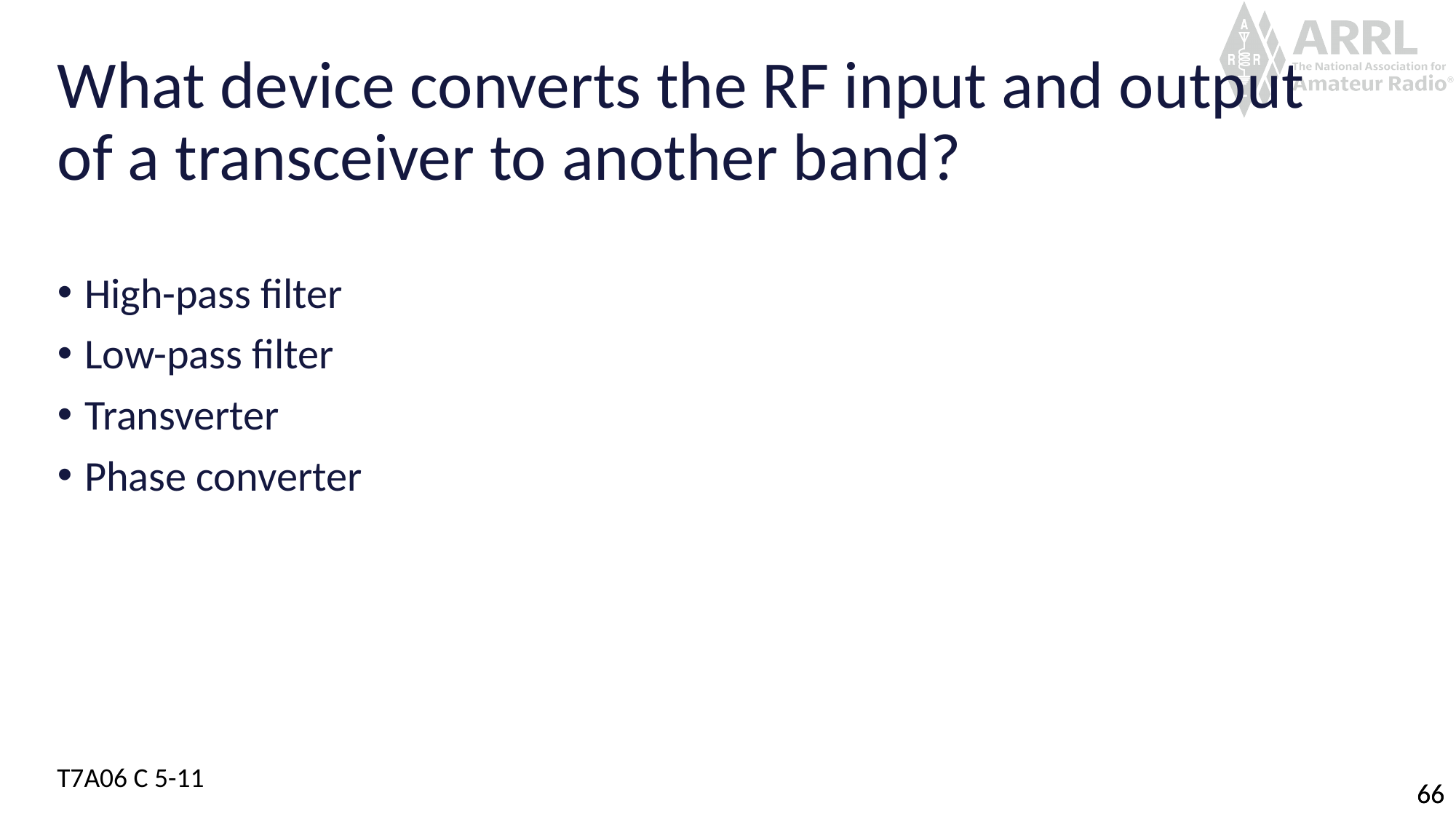

# What device converts the RF input and output of a transceiver to another band?
High-pass filter
Low-pass filter
Transverter
Phase converter
T7A06 C 5-11